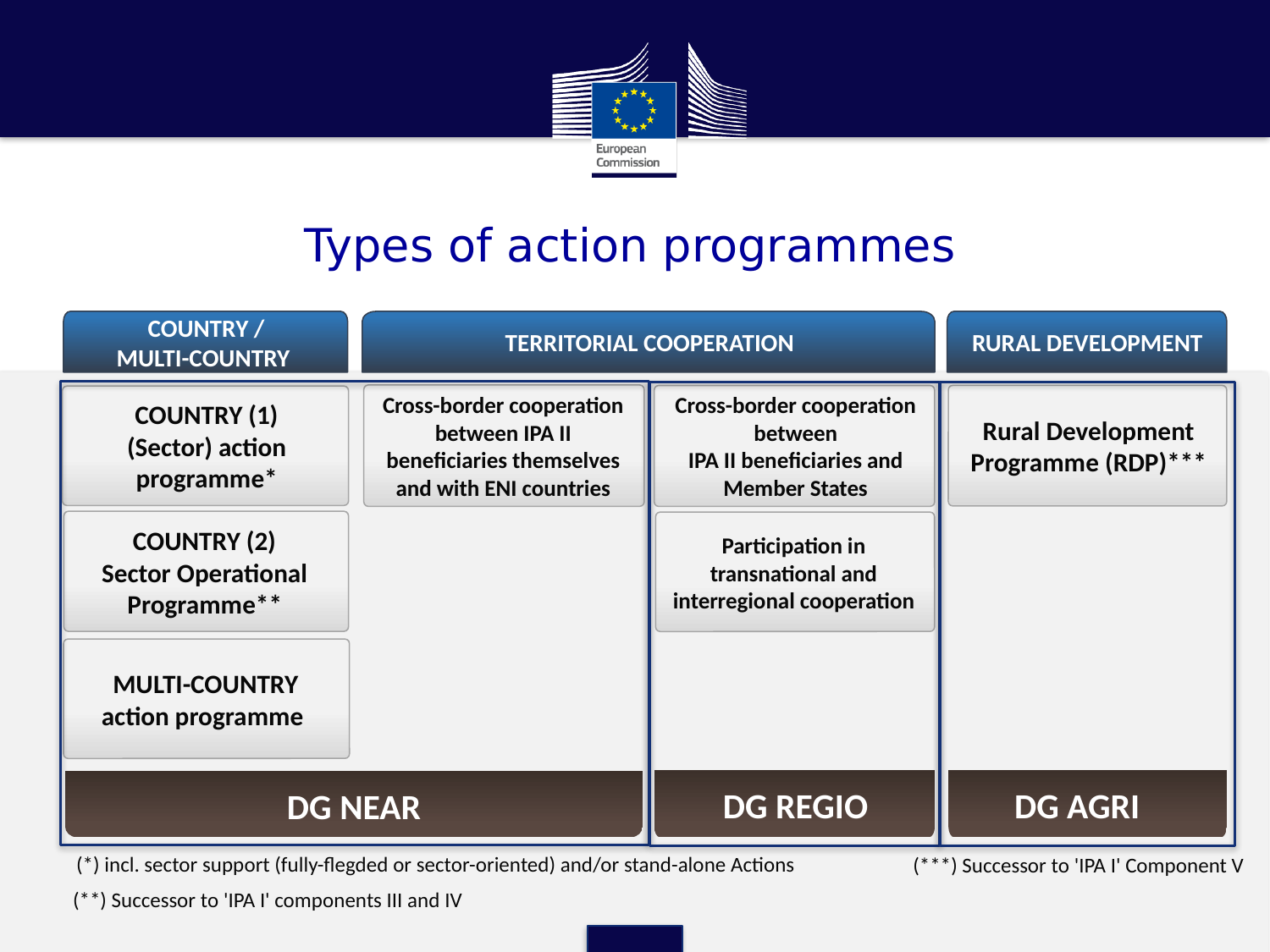

Types of action programmes

COUNTRY /
MULTI-COUNTRY

TERRITORIAL COOPERATION

RURAL DEVELOPMENT

Cross-border cooperation between IPA II beneficiaries themselves and with ENI countries

Cross-border cooperation between
IPA II beneficiaries and Member States

Rural Development Programme (RDP)***

COUNTRY (1)
(Sector) action programme*

COUNTRY (2)
Sector Operational Programme**

Participation in transnational and interregional cooperation

MULTI-COUNTRY
action programme

DG REGIO

DG AGRI

DG NEAR
(*) incl. sector support (fully-flegded or sector-oriented) and/or stand-alone Actions
(***) Successor to 'IPA I' Component V
(**) Successor to 'IPA I' components III and IV